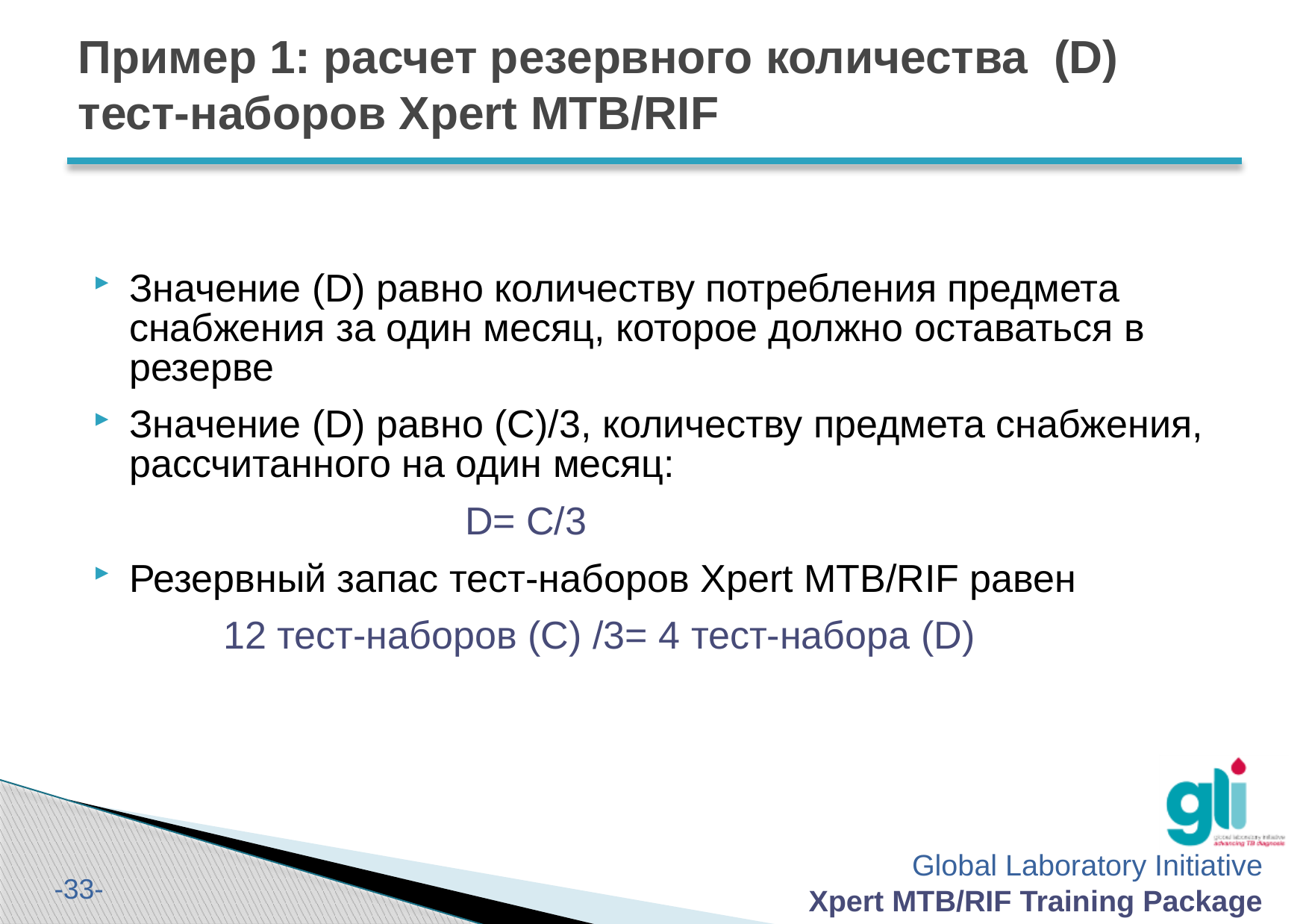

# Пример 1: расчет резервного количества  (D) тест-наборов Xpert MTB/RIF

Значение (D) равно количеству потребления предмета снабжения за один месяц, которое должно оставаться в резерве
Значение (D) равно (C)/3, количеству предмета снабжения, рассчитанного на один месяц:
				D= C/3
Резервный запас тест-наборов Xpert MTB/RIF равен
            12 тест-наборов (C) /3= 4 тест-набора (D)